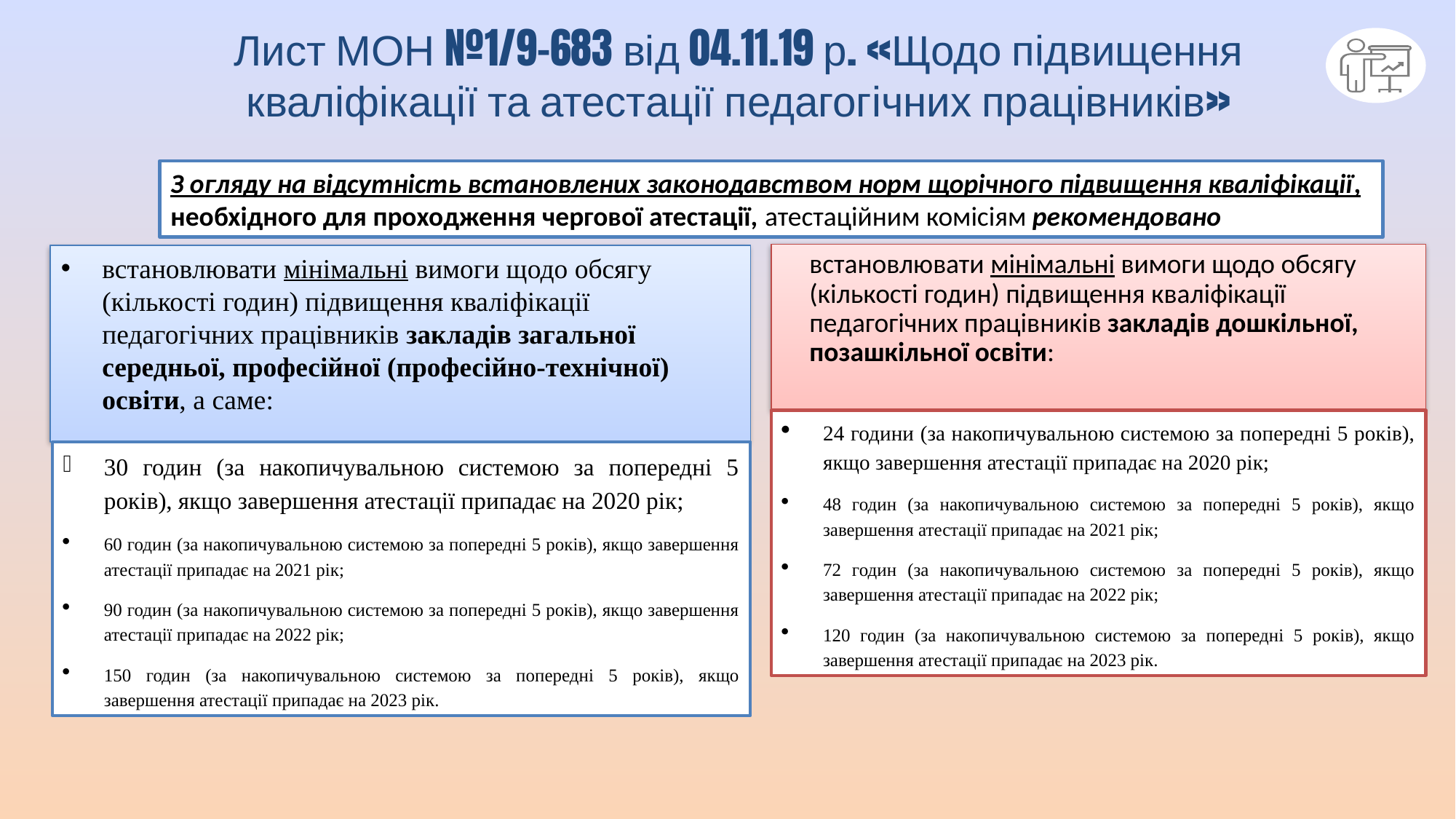

# Лист МОН №1/9-683 від 04.11.19 р. «Щодо підвищення кваліфікації та атестації педагогічних працівників»

З огляду на відсутність встановлених законодавством норм щорічного підвищення кваліфікації, необхідного для проходження чергової атестації, атестаційним комісіям рекомендовано
встановлювати мінімальні вимоги щодо обсягу (кількості годин) підвищення кваліфікації педагогічних працівників закладів дошкільної, позашкільної освіти:
встановлювати мінімальні вимоги щодо обсягу (кількості годин) підвищення кваліфікації педагогічних працівників закладів загальної середньої, професійної (професійно-технічної) освіти, а саме:
24 години (за накопичувальною системою за попередні 5 років), якщо завершення атестації припадає на 2020 рік;
48 годин (за накопичувальною системою за попередні 5 років), якщо завершення атестації припадає на 2021 рік;
72 годин (за накопичувальною системою за попередні 5 років), якщо завершення атестації припадає на 2022 рік;
120 годин (за накопичувальною системою за попередні 5 років), якщо завершення атестації припадає на 2023 рік.
30 годин (за накопичувальною системою за попередні 5 років), якщо завершення атестації припадає на 2020 рік;
60 годин (за накопичувальною системою за попередні 5 років), якщо завершення атестації припадає на 2021 рік;
90 годин (за накопичувальною системою за попередні 5 років), якщо завершення атестації припадає на 2022 рік;
150 годин (за накопичувальною системою за попередні 5 років), якщо завершення атестації припадає на 2023 рік.